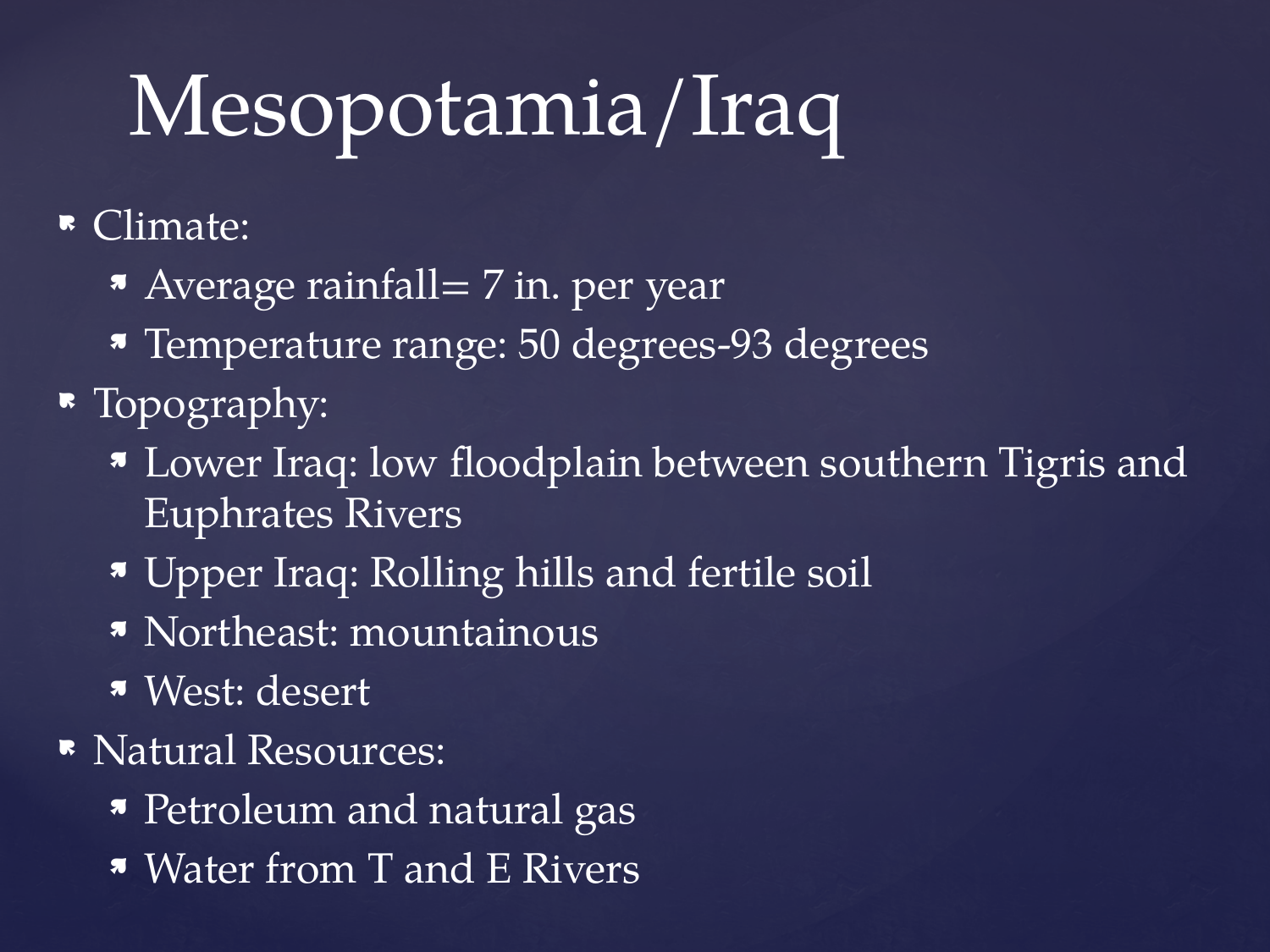

# Mesopotamia/Iraq
Climate:
Average rainfall= 7 in. per year
Temperature range: 50 degrees-93 degrees
Topography:
Lower Iraq: low floodplain between southern Tigris and Euphrates Rivers
Upper Iraq: Rolling hills and fertile soil
Northeast: mountainous
West: desert
Natural Resources:
Petroleum and natural gas
Water from T and E Rivers